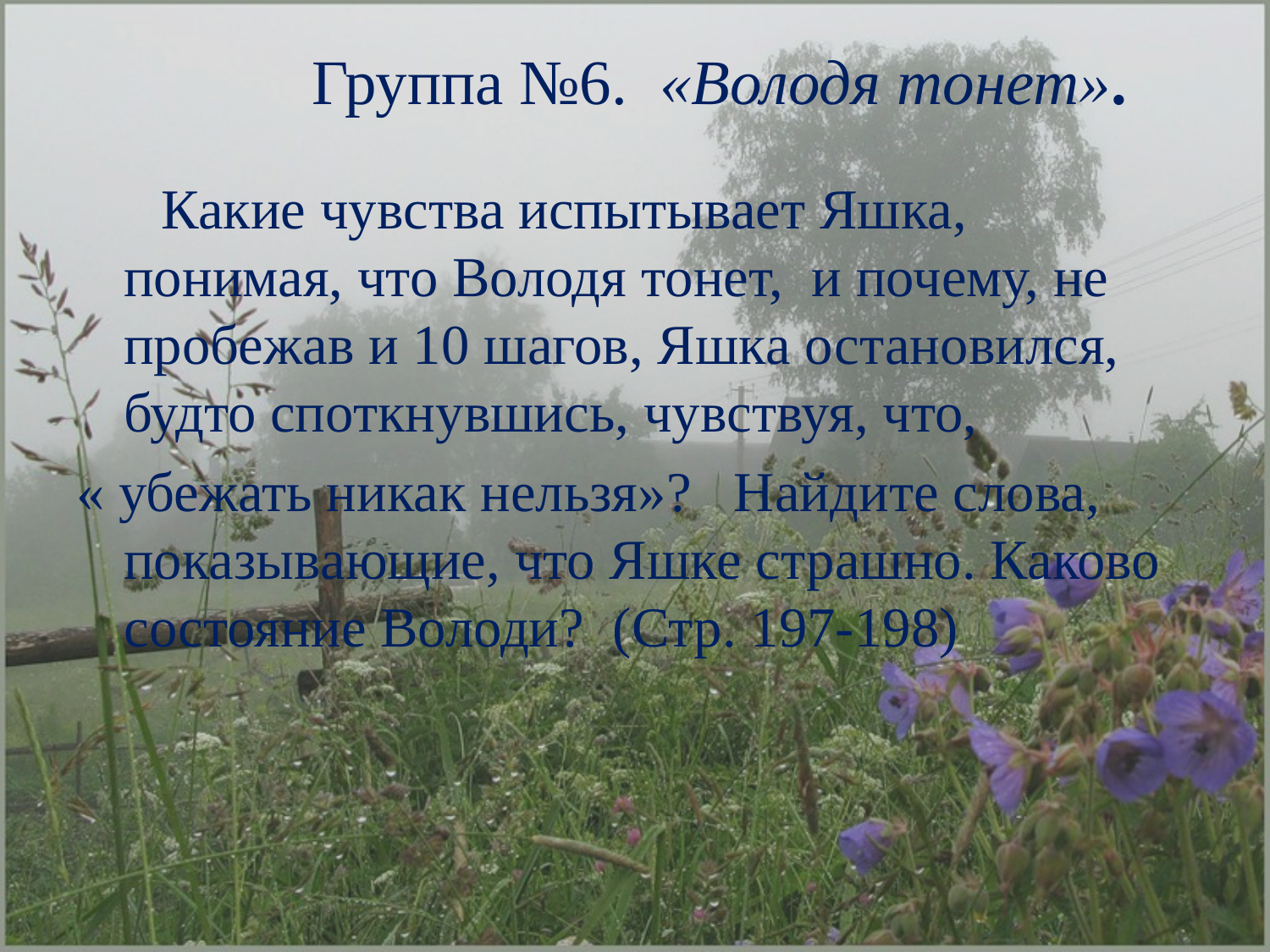

# Группа №6.  «Володя тонет».
      Какие чувства испытывает Яшка, понимая, что Володя тонет,  и почему, не пробежав и 10 шагов, Яшка остановился, будто споткнувшись, чувствуя, что,
« убежать никак нельзя»?   Найдите слова, показывающие, что Яшке страшно. Каково состояние Володи?  (Стр. 197-198)